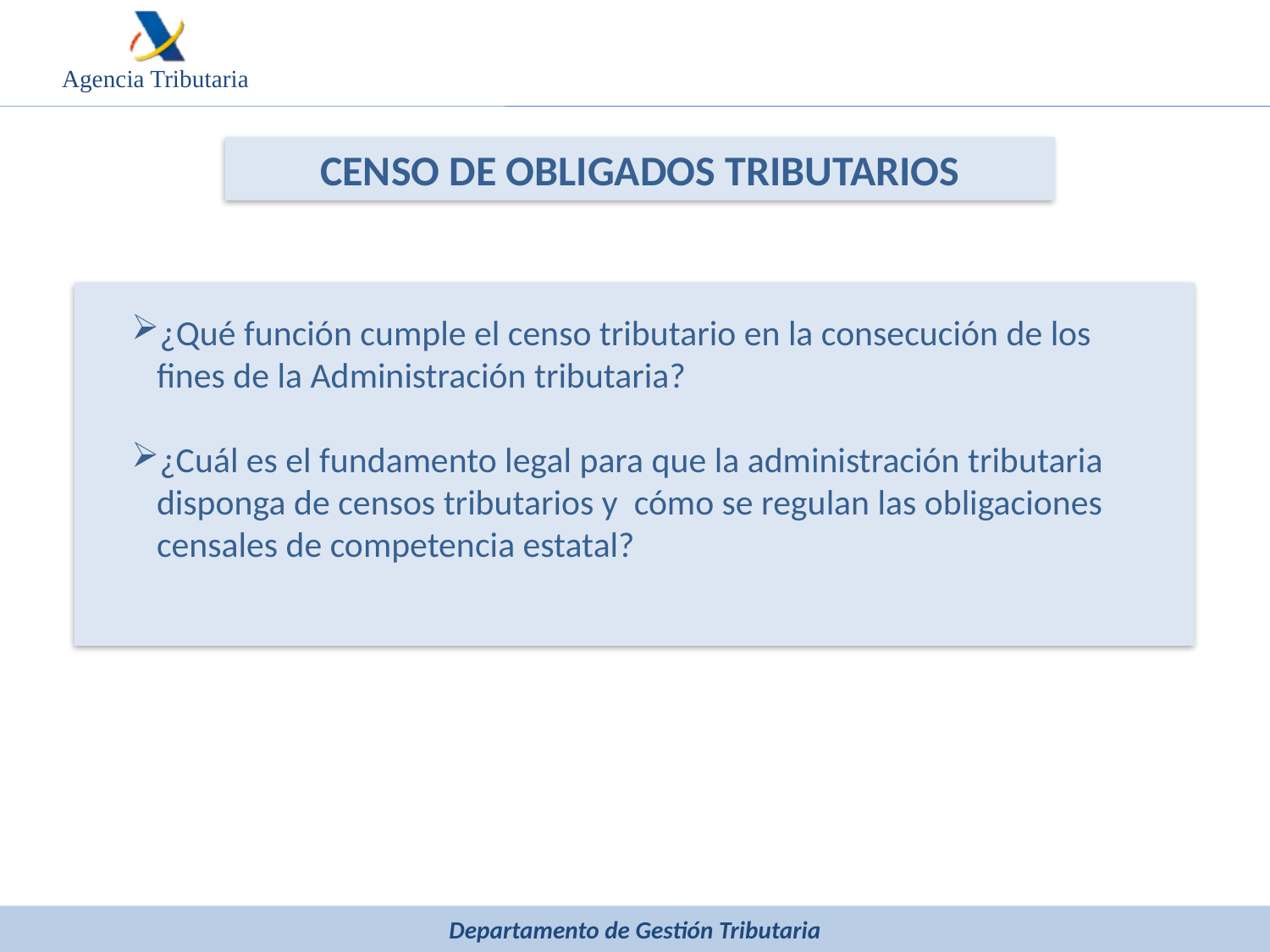

CENSO DE OBLIGADOS TRIBUTARIOS

¿Qué función cumple el censo tributario en la consecución de los fines de la Administración tributaria?

¿Cuál es el fundamento legal para que la administración tributaria disponga de censos tributarios y  cómo se regulan las obligaciones censales de competencia estatal?